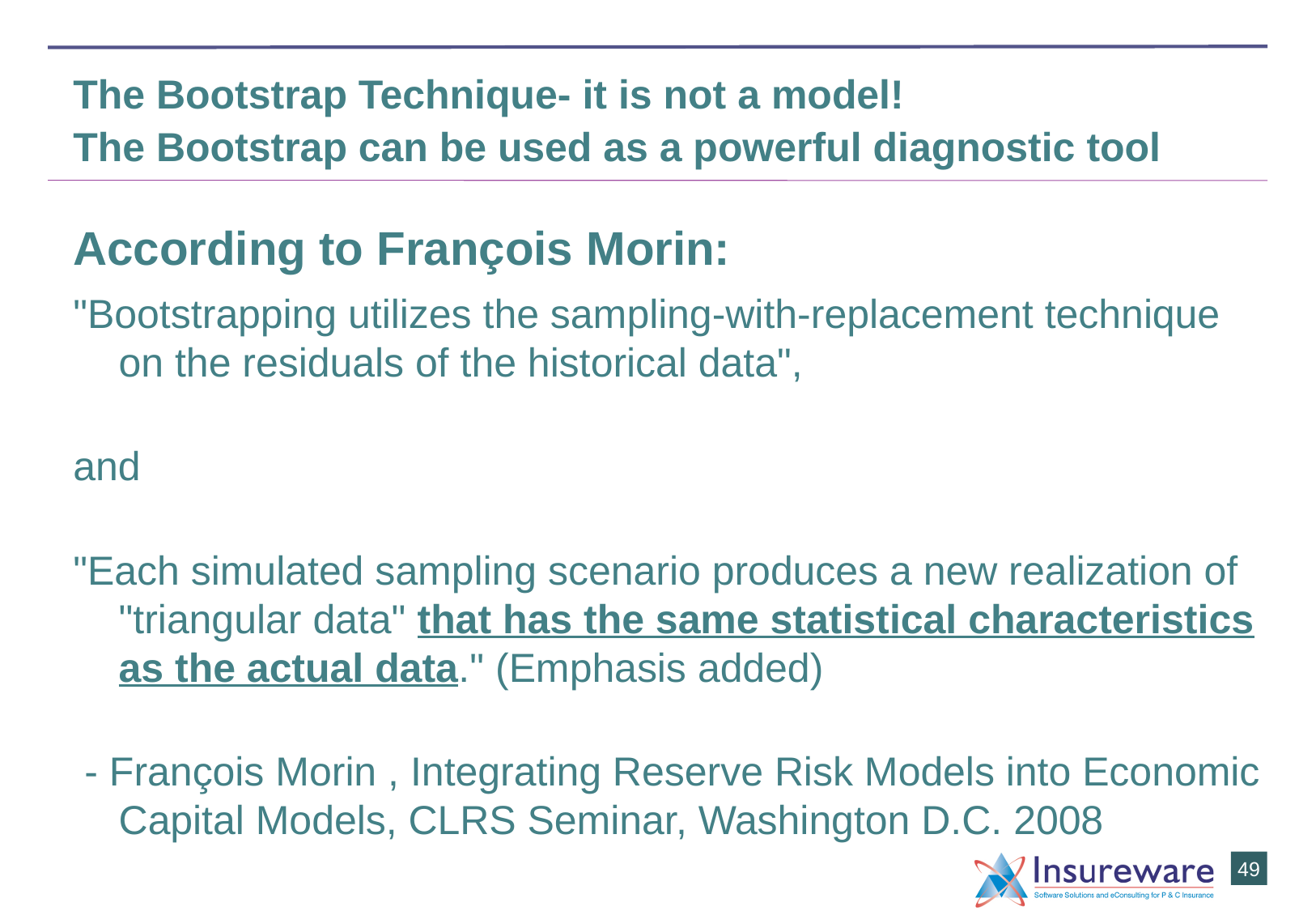

# The Bootstrap Technique- it is not a model! The Bootstrap can be used as a powerful diagnostic tool According to François Morin:

"Bootstrapping utilizes the sampling-with-replacement technique on the residuals of the historical data",

and

"Each simulated sampling scenario produces a new realization of "triangular data" that has the same statistical characteristics as the actual data." (Emphasis added)

 - François Morin , Integrating Reserve Risk Models into Economic Capital Models, CLRS Seminar, Washington D.C. 2008
49